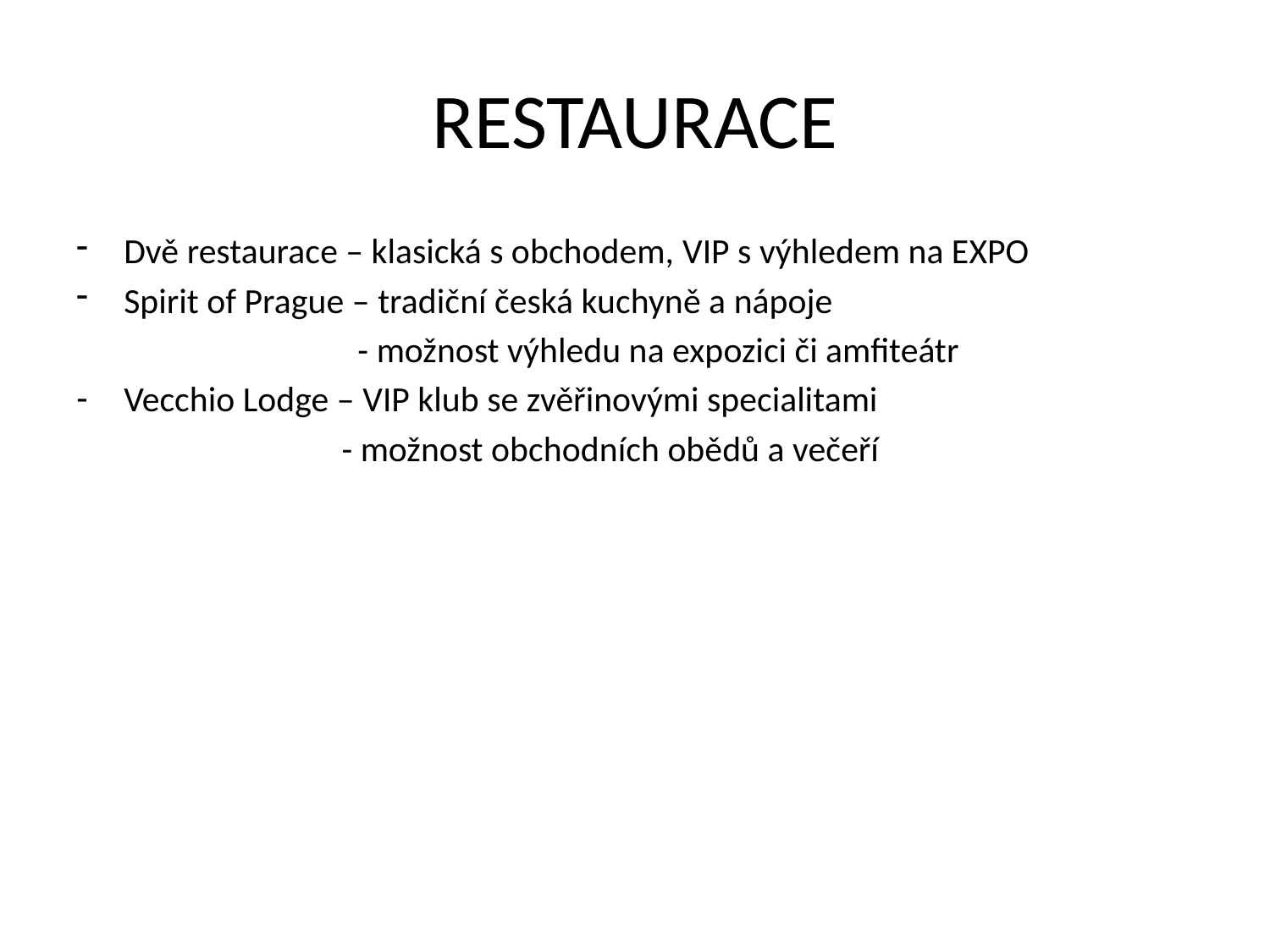

# RESTAURACE
Dvě restaurace – klasická s obchodem, VIP s výhledem na EXPO
Spirit of Prague – tradiční česká kuchyně a nápoje
                                   - možnost výhledu na expozici či amfiteátr
Vecchio Lodge – VIP klub se zvěřinovými specialitami
                                 - možnost obchodních obědů a večeří